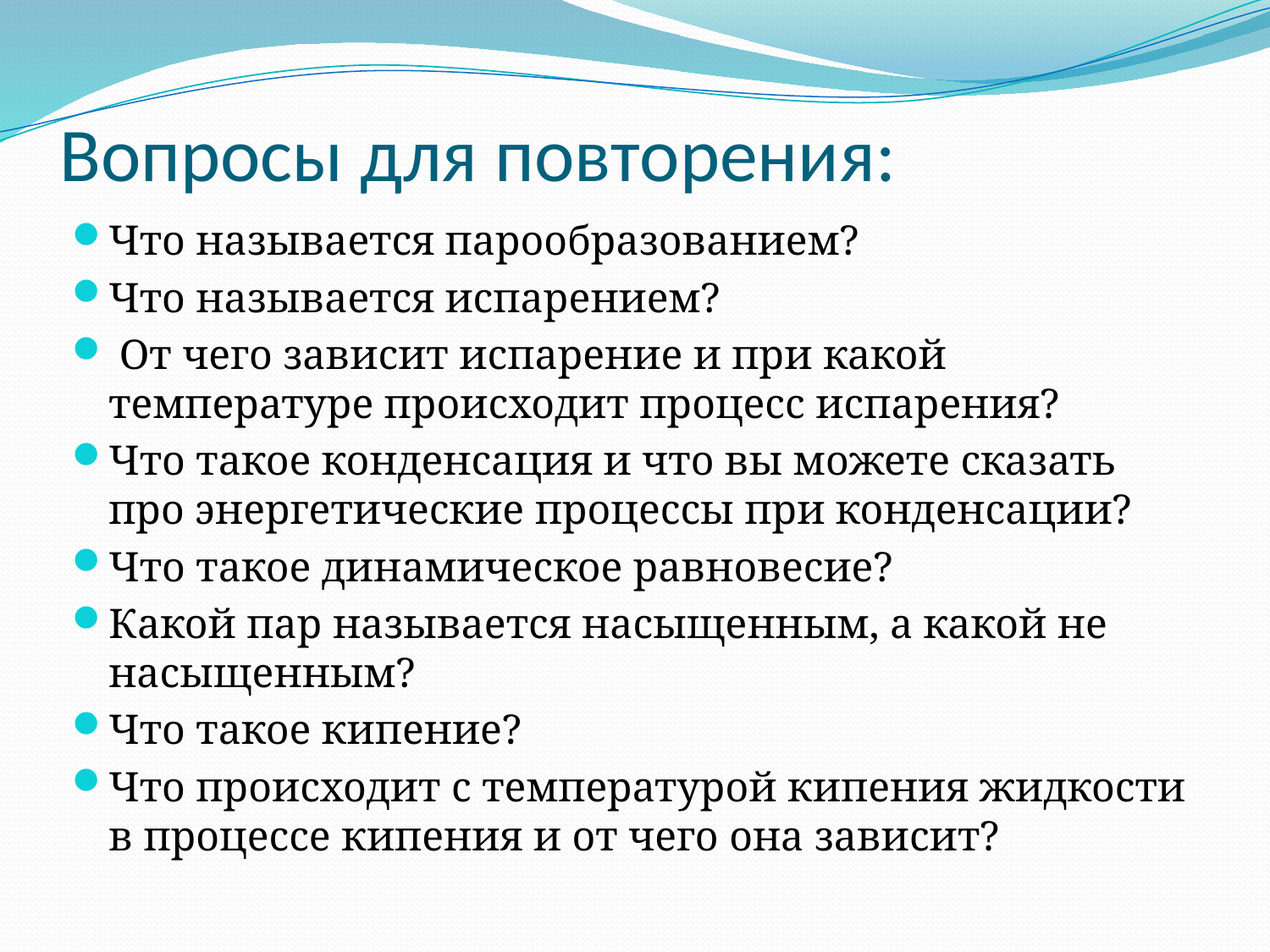

# Вопросы для повторения:
Что называется парообразованием?
Что называется испарением?
 От чего зависит испарение и при какой температуре происходит процесс испарения?
Что такое конденсация и что вы можете сказать про энергетические процессы при конденсации?
Что такое динамическое равновесие?
Какой пар называется насыщенным, а какой не насыщенным?
Что такое кипение?
Что происходит с температурой кипения жидкости в процессе кипения и от чего она зависит?